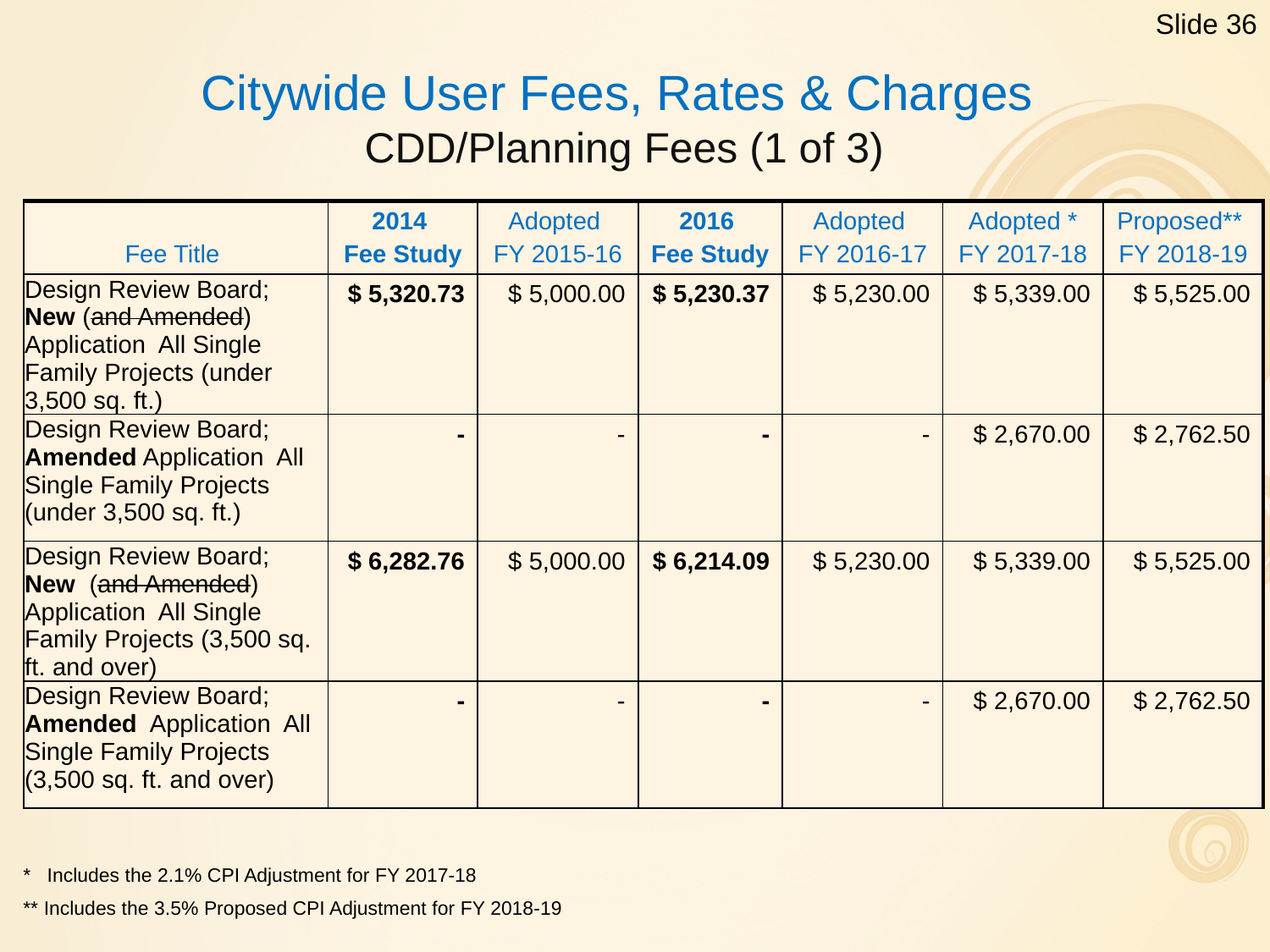

Slide 36
Citywide User Fees, Rates & Charges
CDD/Planning Fees (1 of 3)
| Fee Title | 2014 Fee Study | Adopted FY 2015-16 | 2016 Fee Study | Adopted FY 2016-17 | Adopted \* FY 2017-18 | Proposed\*\* FY 2018-19 |
| --- | --- | --- | --- | --- | --- | --- |
| Design Review Board; New (and Amended) Application All Single Family Projects (under 3,500 sq. ft.) | $ 5,320.73 | $ 5,000.00 | $ 5,230.37 | $ 5,230.00 | $ 5,339.00 | $ 5,525.00 |
| Design Review Board; Amended Application All Single Family Projects (under 3,500 sq. ft.) | - | - | - | - | $ 2,670.00 | $ 2,762.50 |
| Design Review Board; New (and Amended) Application All Single Family Projects (3,500 sq. ft. and over) | $ 6,282.76 | $ 5,000.00 | $ 6,214.09 | $ 5,230.00 | $ 5,339.00 | $ 5,525.00 |
| Design Review Board; Amended Application All Single Family Projects (3,500 sq. ft. and over) | - | - | - | - | $ 2,670.00 | $ 2,762.50 |
*   Includes the 2.1% CPI Adjustment for FY 2017-18
** Includes the 3.5% Proposed CPI Adjustment for FY 2018-19